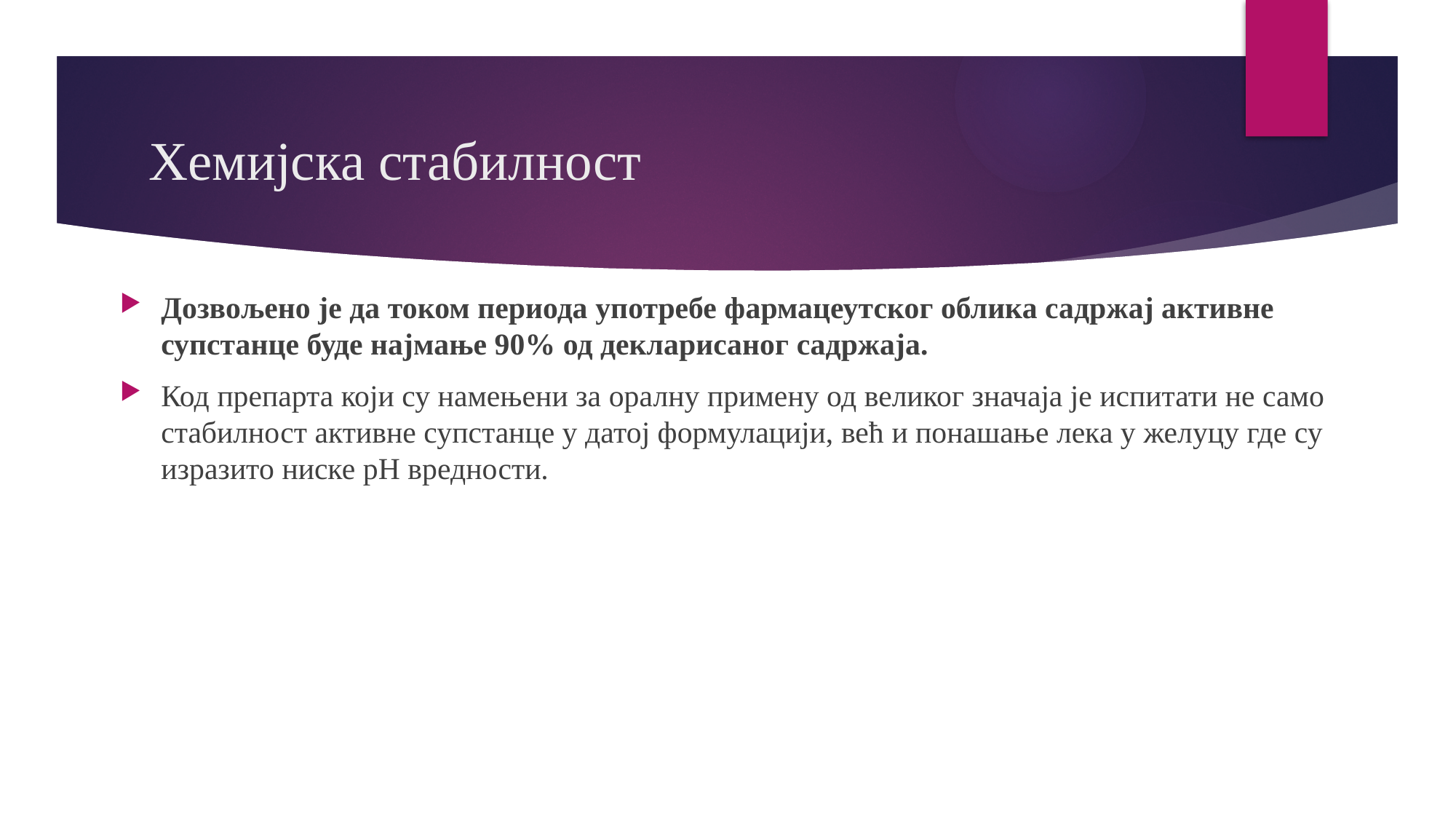

# Хемијска стабилност
Дозвољено је да током периода употребе фармацеутског облика садржај активне супстанце буде најмање 90% од декларисаног садржаја.
Код препарта који су намењени за оралну примену од великог значаја је испитати не само стабилност активне супстанце у датој формулацији, већ и понашање лека у желуцу где су изразито ниске pH вредности.